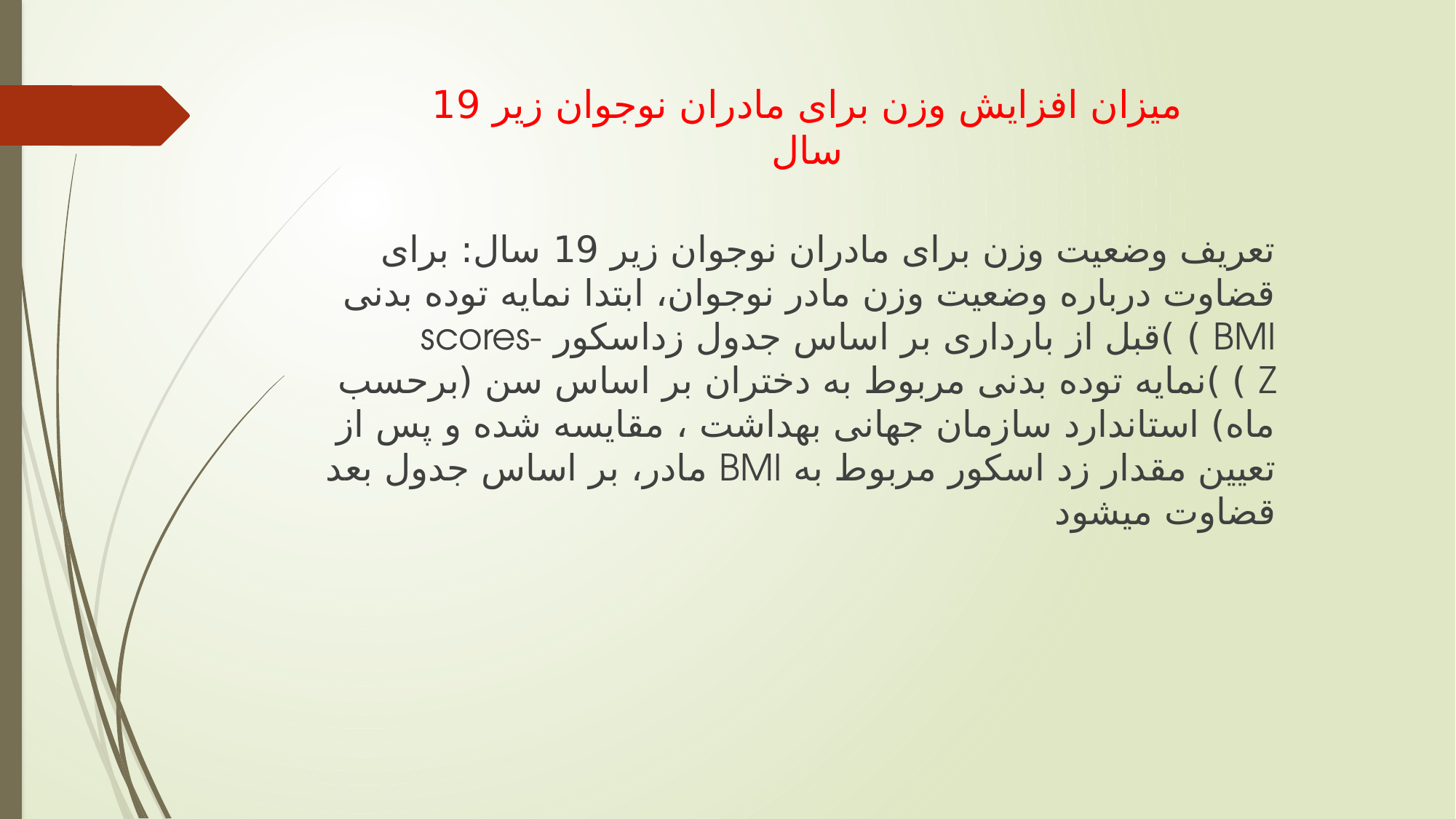

# میزان افزایش وزن برای مادران نوجوان زیر 19 سال
تعریف وضعیت وزن برای مادران نوجوان زیر 19 سال: برای قضاوت درباره وضعیت وزن مادر نوجوان، ابتدا نمایه توده بدنی BMI ) )قبل از بارداری بر اساس جدول زداسکور scores-Z ) )نمایه توده بدنی مربوط به دختران بر اساس سن (برحسب ماه) استاندارد سازمان جهانی بهداشت ، مقایسه شده و پس از تعیین مقدار زد اسکور مربوط به BMI مادر، بر اساس جدول بعد قضاوت میشود